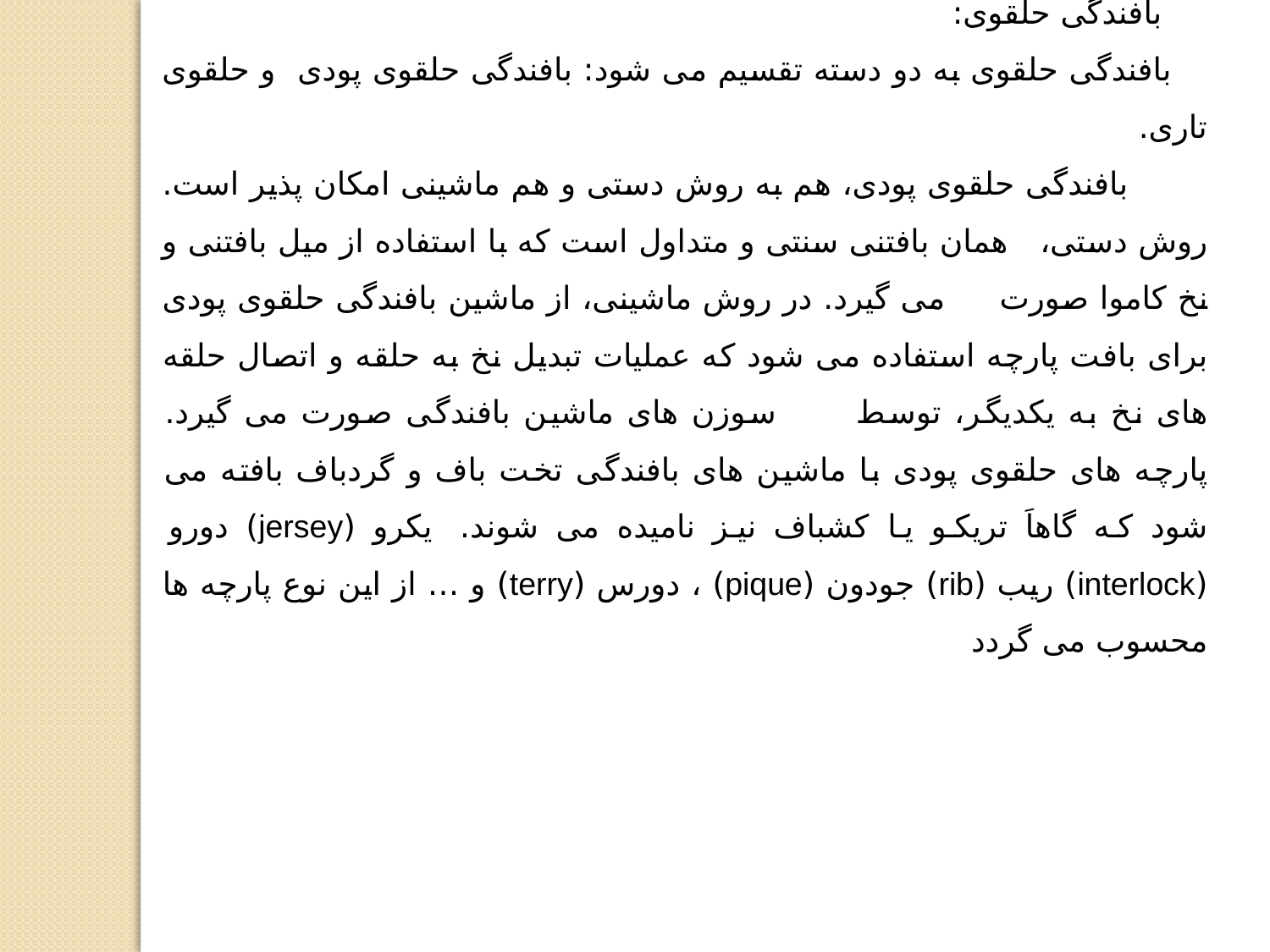

بافندگی حلقوی:
 بافندگی حلقوی به دو دسته تقسیم می شود: بافندگی حلقوی پودی  و حلقوی تاری.
     بافندگی حلقوی پودی، هم به روش دستی و هم ماشینی امکان پذیر است. روش دستی،   همان بافتنی سنتی و متداول است که با استفاده از میل بافتنی و نخ کاموا صورت     می گیرد. در روش ماشینی، از ماشین بافندگی حلقوی پودی برای بافت پارچه استفاده می شود که عملیات تبدیل نخ به حلقه و اتصال حلقه های نخ به یکدیگر، توسط      سوزن های ماشین بافندگی صورت می گیرد. پارچه های حلقوی پودی با ماشین های بافندگی تخت باف و گردباف بافته می شود که گاهاَ تریکو یا کشباف نیز نامیده می شوند.  یکرو (jersey) دورو (interlock) ریب (rib) جودون (pique) ، دورس (terry) و … از این نوع پارچه ها محسوب می گردد